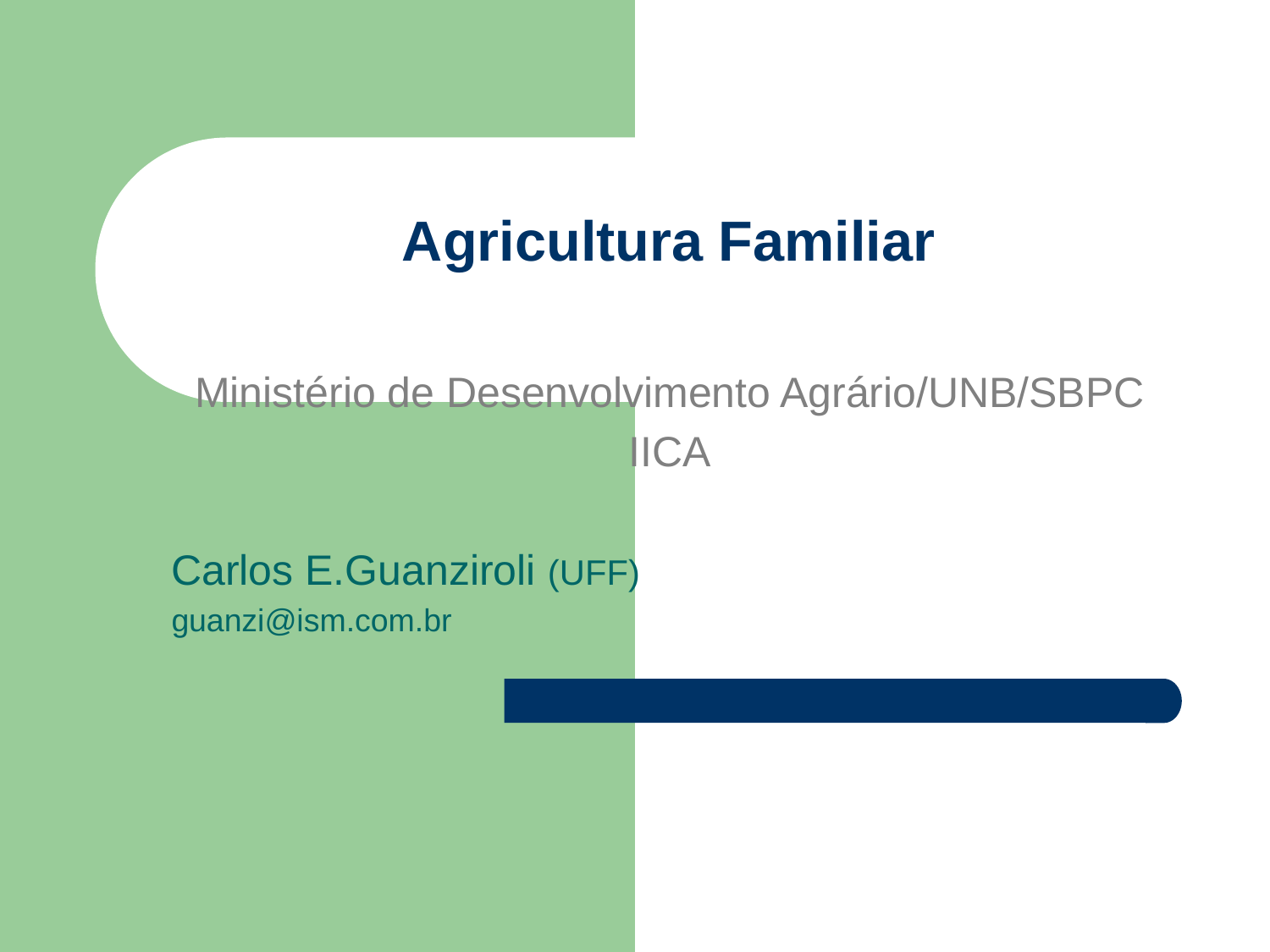

# Agricultura Familiar

Ministério de Desenvolvimento Agrário/UNB/SBPC
IICA

Carlos E.Guanziroli (UFF)
guanzi@ism.com.br